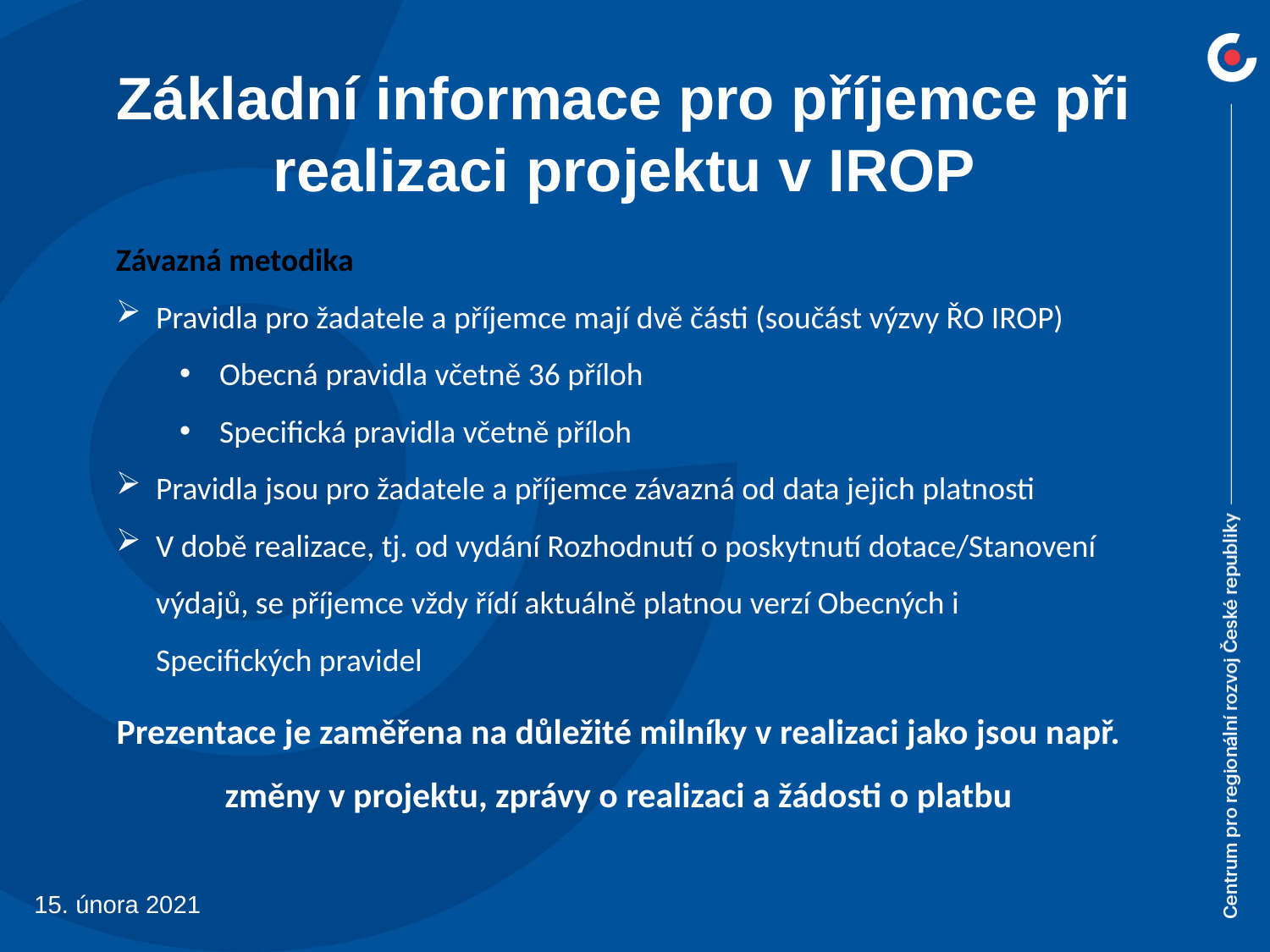

Základní informace pro příjemce při realizaci projektu v IROP
Závazná metodika
Pravidla pro žadatele a příjemce mají dvě části (součást výzvy ŘO IROP)
Obecná pravidla včetně 36 příloh
Specifická pravidla včetně příloh
Pravidla jsou pro žadatele a příjemce závazná od data jejich platnosti
V době realizace, tj. od vydání Rozhodnutí o poskytnutí dotace/Stanovení výdajů, se příjemce vždy řídí aktuálně platnou verzí Obecných i Specifických pravidel
Prezentace je zaměřena na důležité milníky v realizaci jako jsou např.
změny v projektu, zprávy o realizaci a žádosti o platbu

15. února 2021